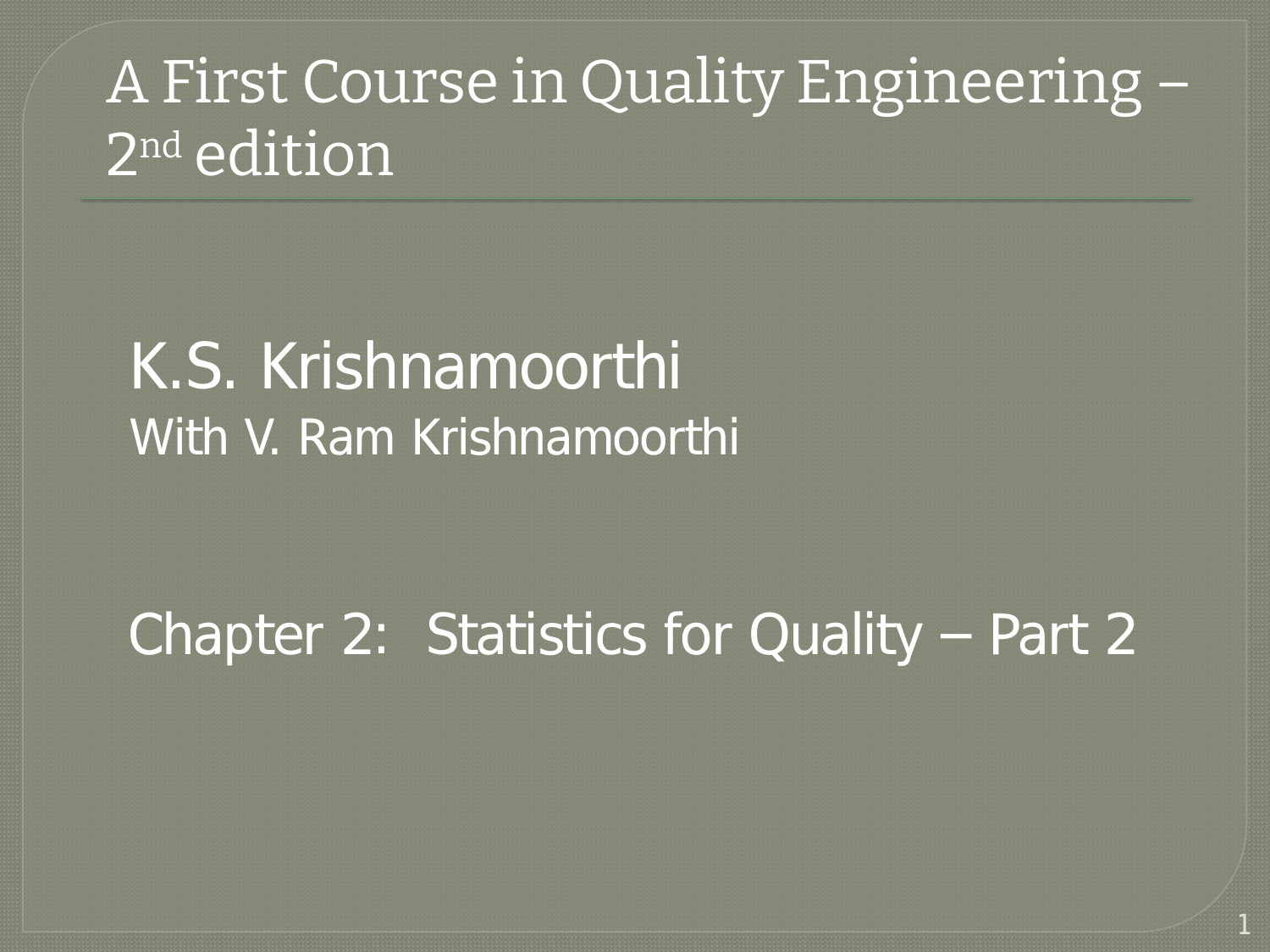

# A First Course in Quality Engineering – 2nd edition
K.S. Krishnamoorthi
With V. Ram Krishnamoorthi

Chapter 2:  Statistics for Quality – Part 2
1